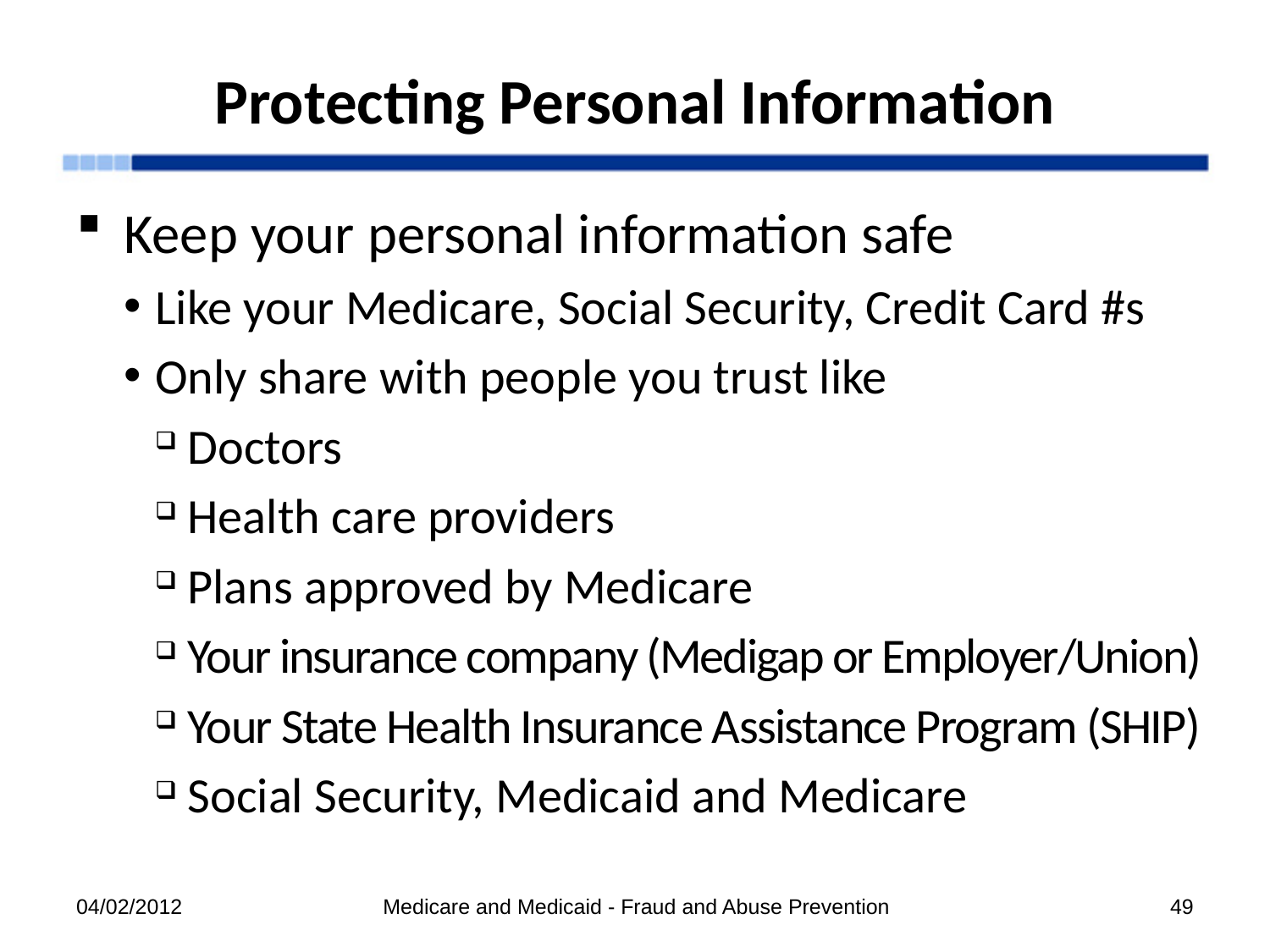

# Protecting Personal Information
Keep your personal information safe
Like your Medicare, Social Security, Credit Card #s
Only share with people you trust like
Doctors
Health care providers
Plans approved by Medicare
Your insurance company (Medigap or Employer/Union)
Your State Health Insurance Assistance Program (SHIP)
Social Security, Medicaid and Medicare
04/02/2012
Medicare and Medicaid - Fraud and Abuse Prevention
49